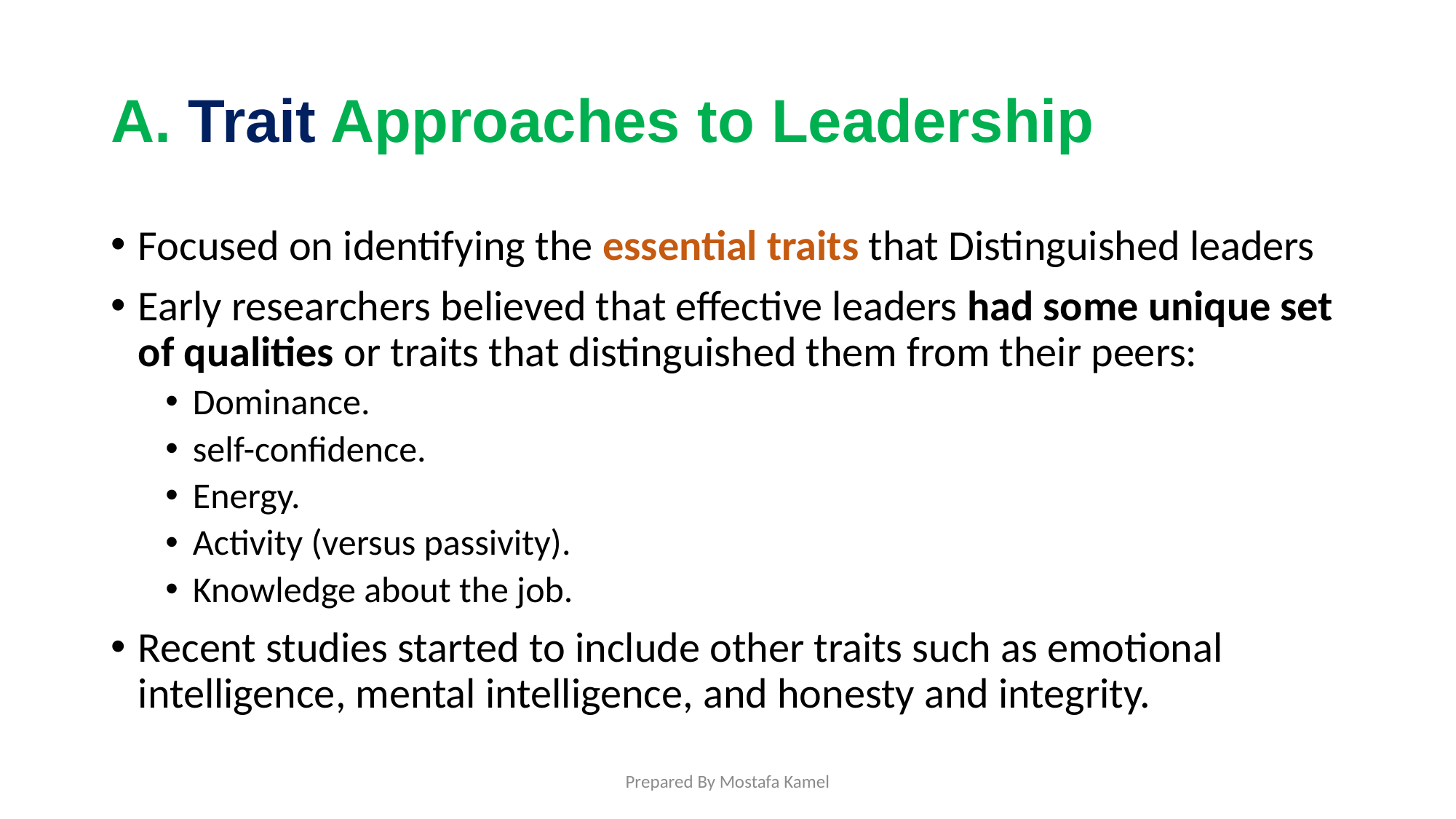

# A. Trait Approaches to Leadership
Focused on identifying the essential traits that Distinguished leaders
Early researchers believed that effective leaders had some unique set of qualities or traits that distinguished them from their peers:
Dominance.
self-confidence.
Energy.
Activity (versus passivity).
Knowledge about the job.
Recent studies started to include other traits such as emotional intelligence, mental intelligence, and honesty and integrity.
Prepared By Mostafa Kamel